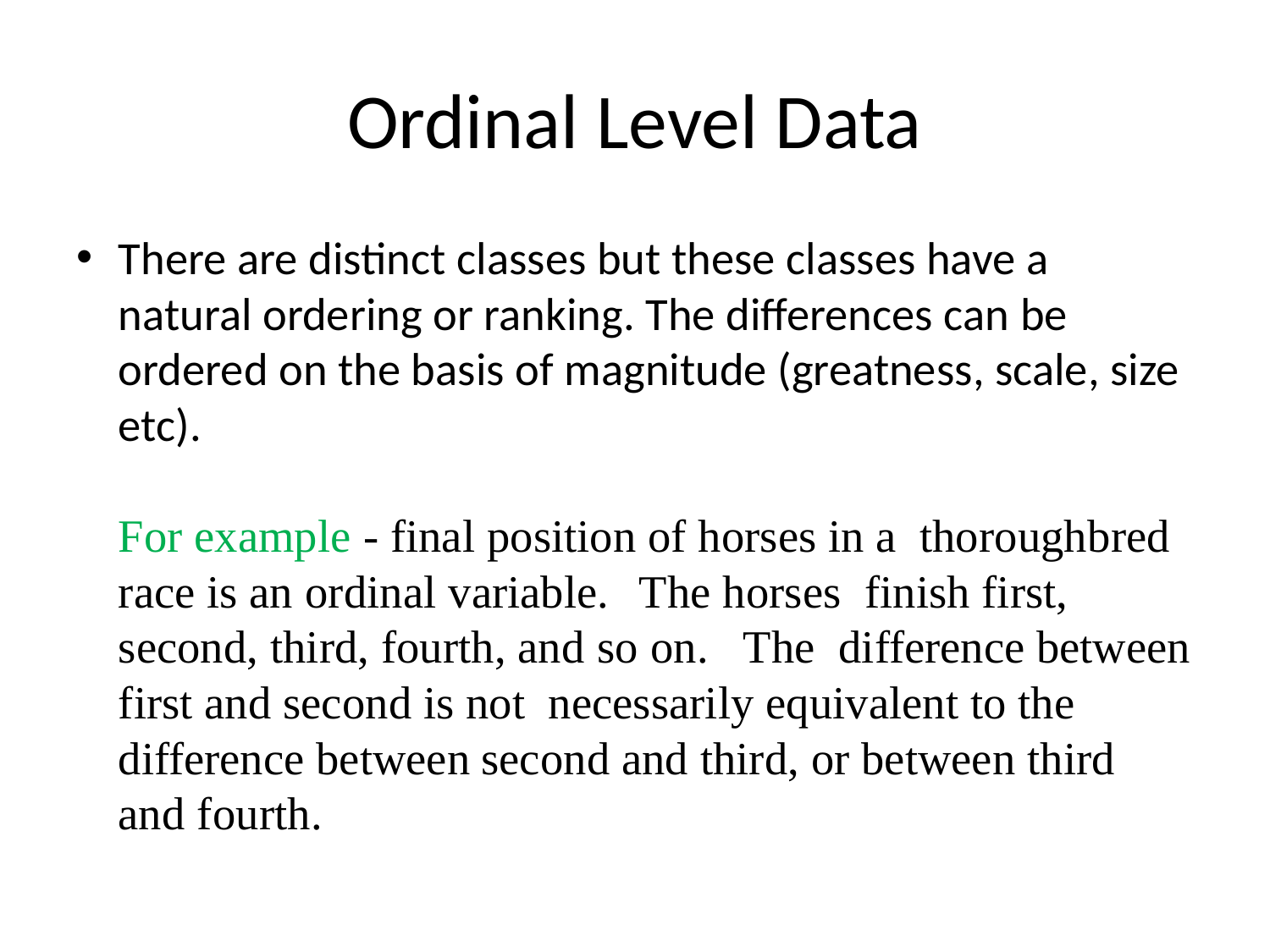

# Ordinal Level Data
There are distinct classes but these classes have a
natural ordering or ranking. The differences can be ordered on the basis of magnitude (greatness, scale, size etc).
For example - final position of horses in a  thoroughbred race is an ordinal variable.	The horses  finish first, second, third, fourth, and so on.	The  difference between first and second is not  necessarily equivalent to the difference between second and third, or between third and fourth.